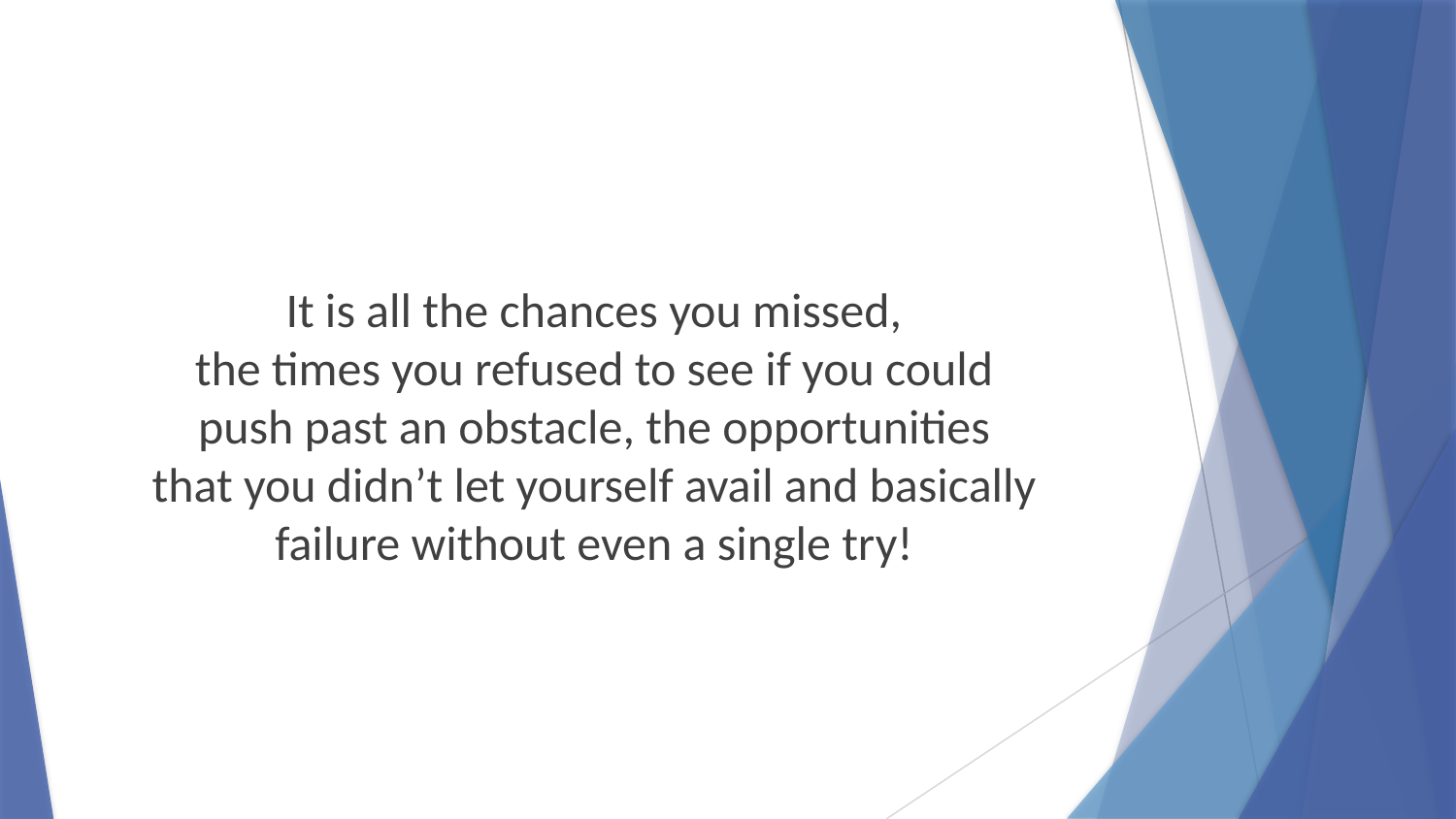

It is all the chances you missed,
the times you refused to see if you could
push past an obstacle, the opportunities
that you didn’t let yourself avail and basically failure without even a single try!